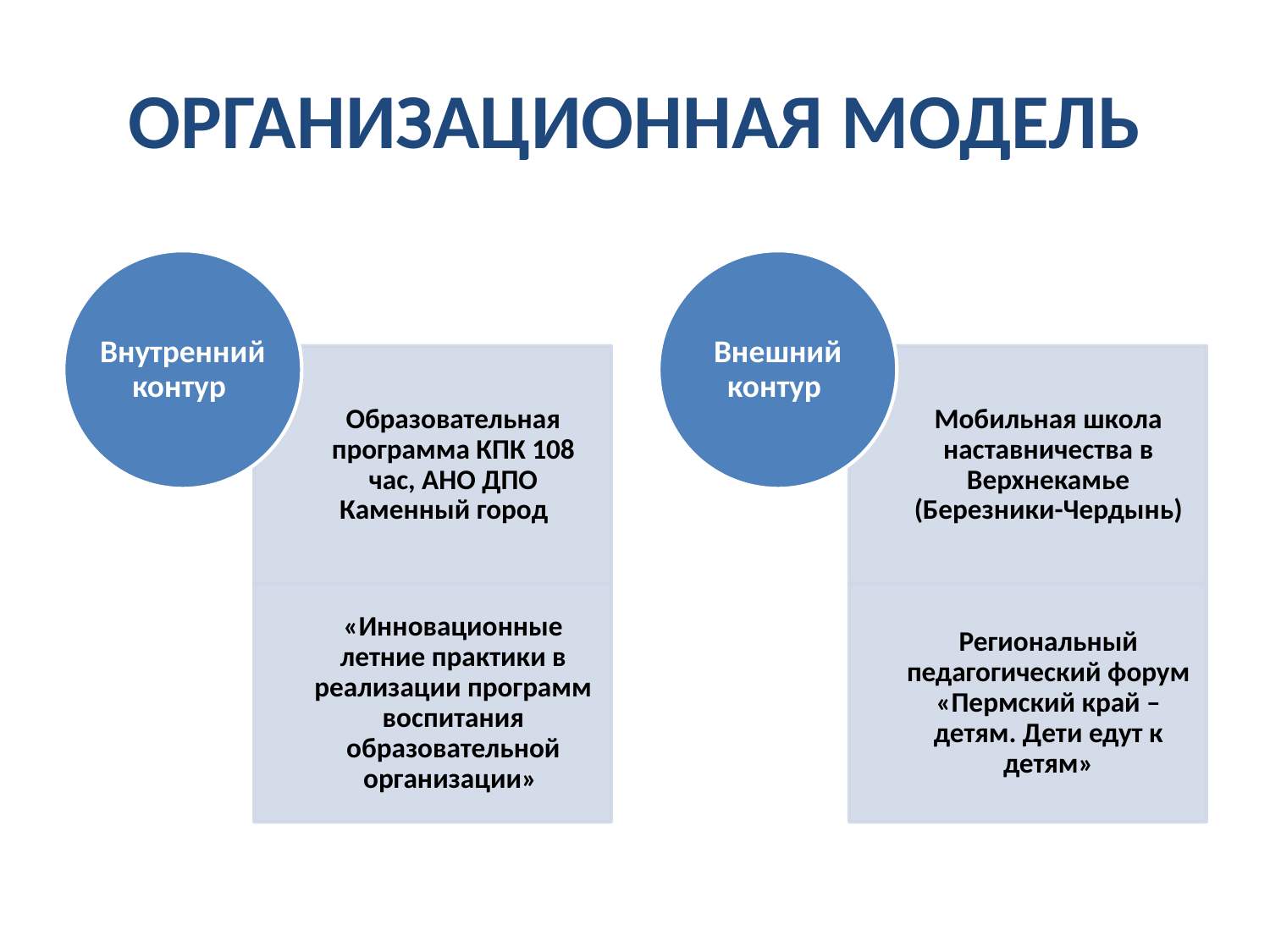

# ОРГАНИЗАЦИОННАЯ МОДЕЛЬ
Образовательная программа КПК 108 час, АНО ДПО Каменный город
«Инновационные летние практики в реализации программ воспитания образовательной организации»
Внутренний контур
Мобильная школа наставничества в Верхнекамье (Березники-Чердынь)
Региональный педагогический форум «Пермский край – детям. Дети едут к детям»
Внешний контур